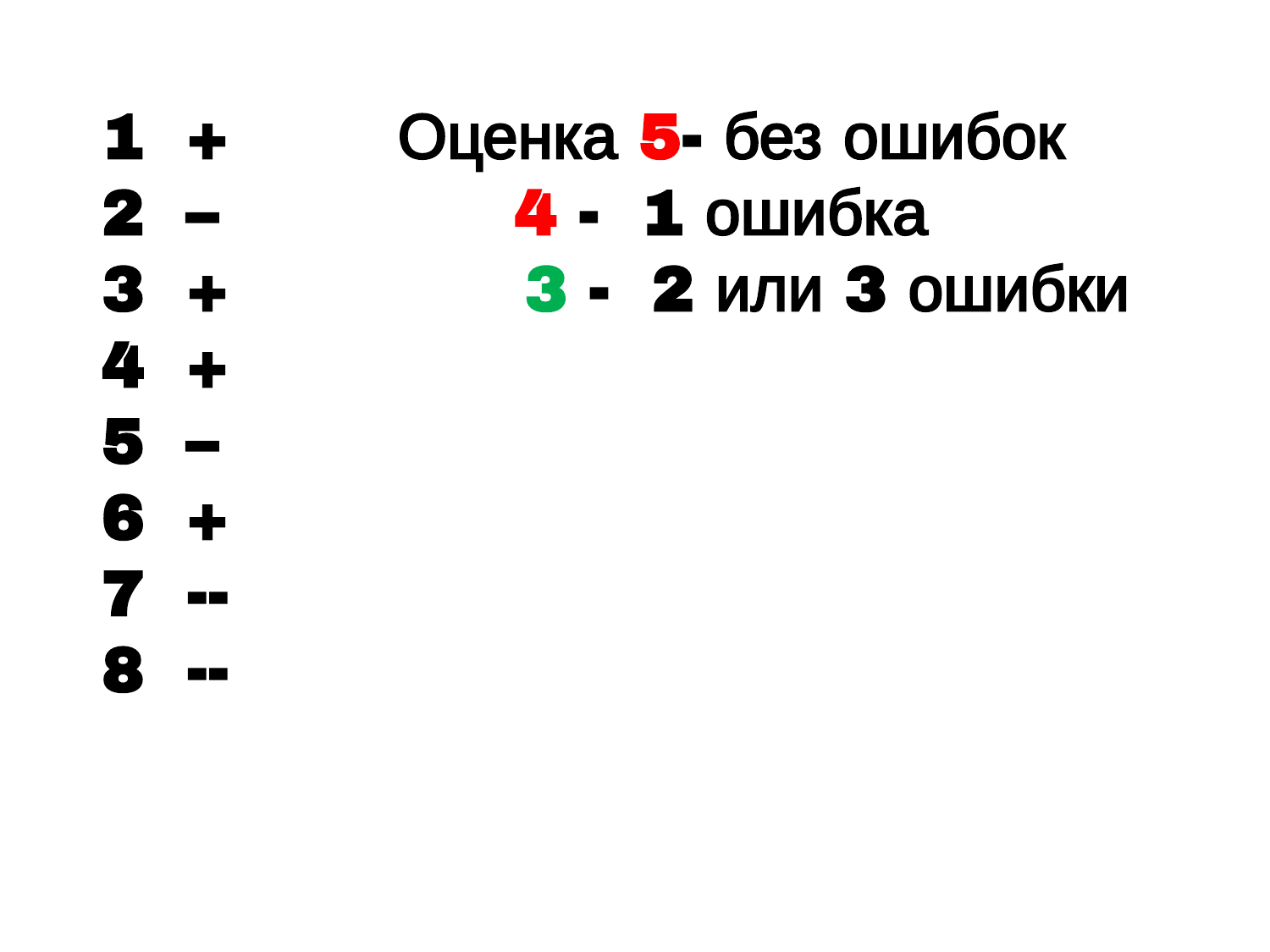

1  +        Оценка 5- без ошибок
2  –              4 -  1 ошибка
3  +              3 -  2 или 3 ошибки
4  +
5  –
6  +
7  --
8  --